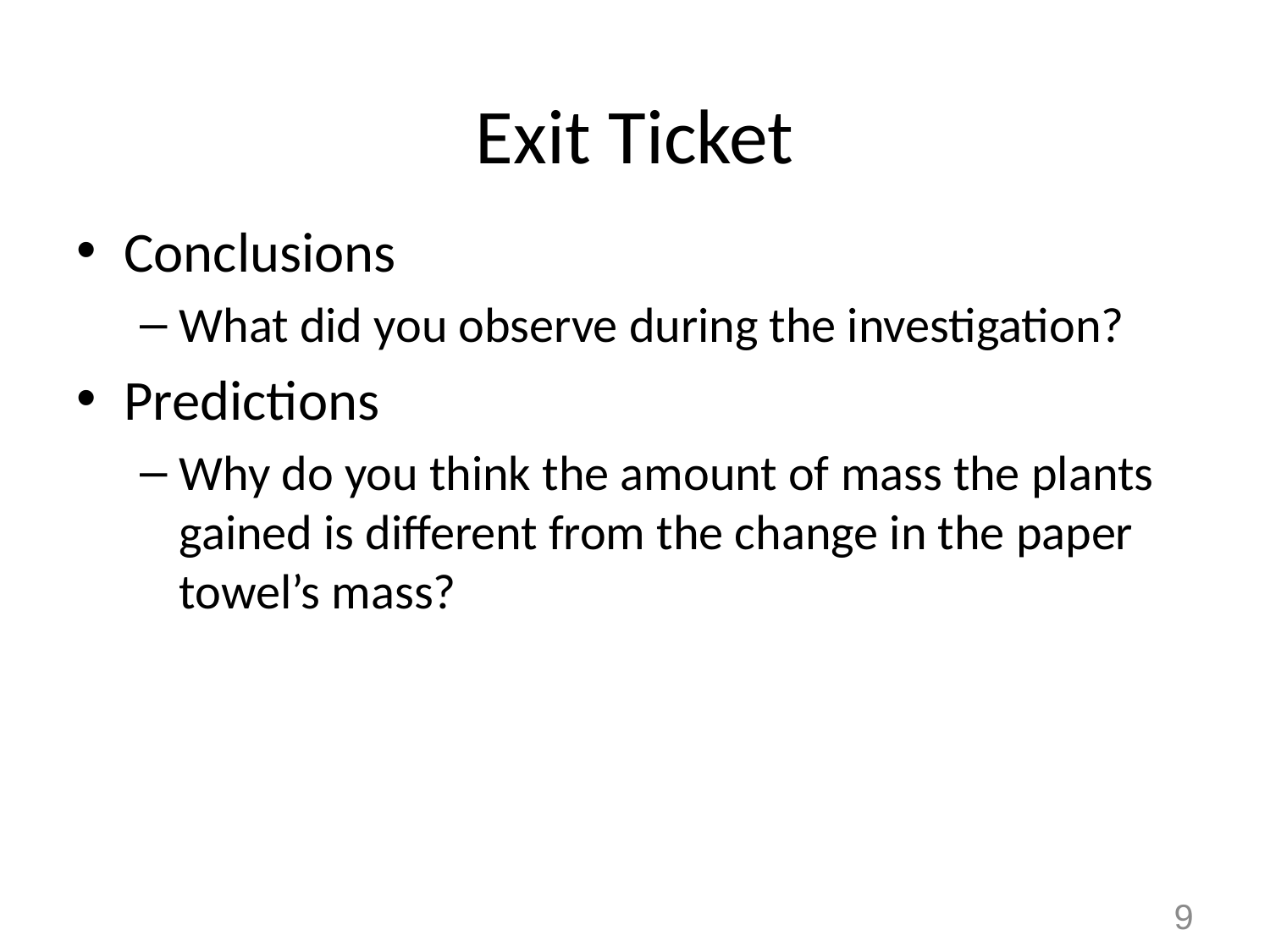

# Exit Ticket
Conclusions
What did you observe during the investigation?
Predictions
Why do you think the amount of mass the plants gained is different from the change in the paper towel’s mass?
9